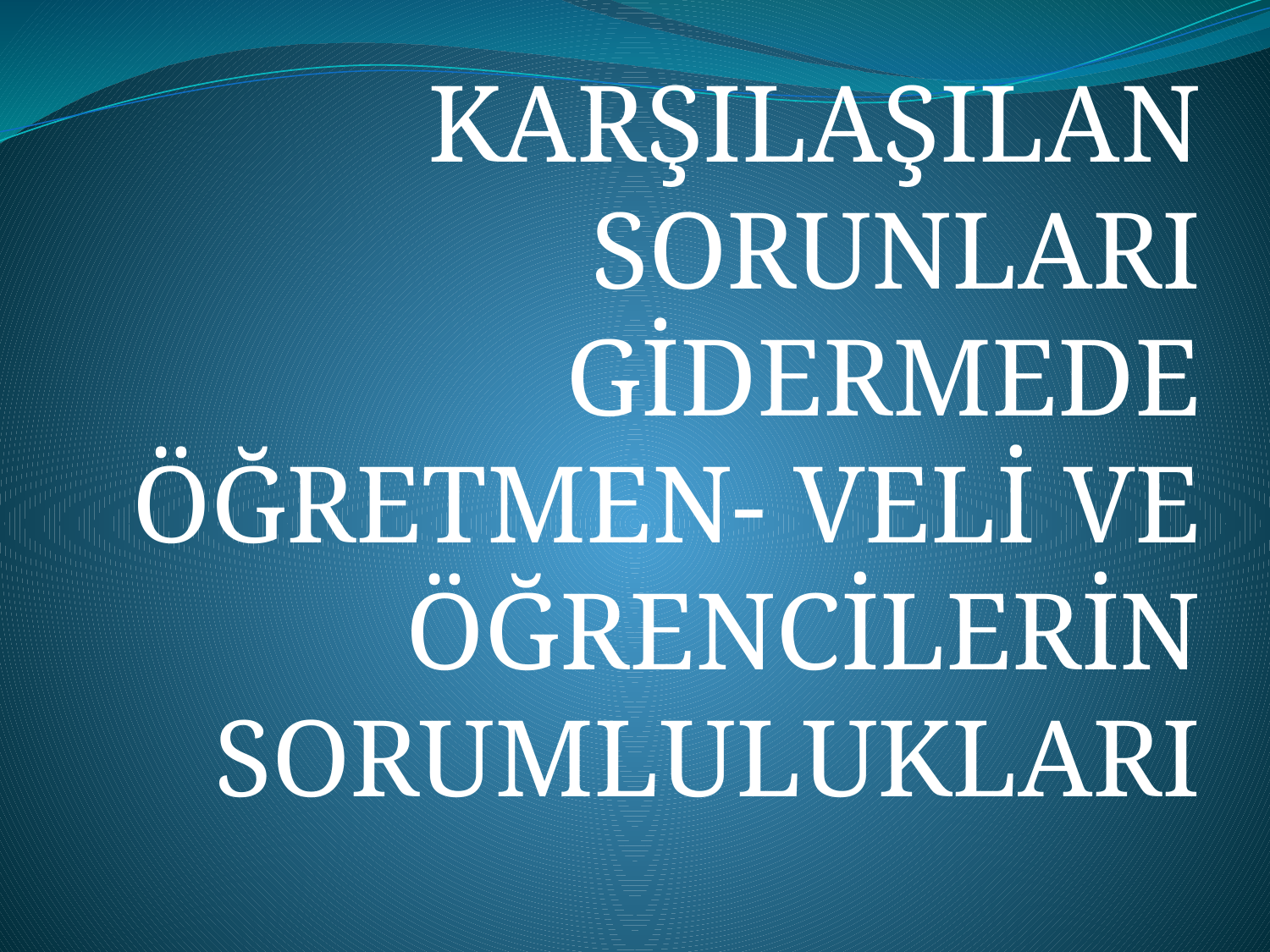

KARŞILAŞILAN SORUNLARI GİDERMEDE ÖĞRETMEN- VELİ VE ÖĞRENCİLERİN SORUMLULUKLARI